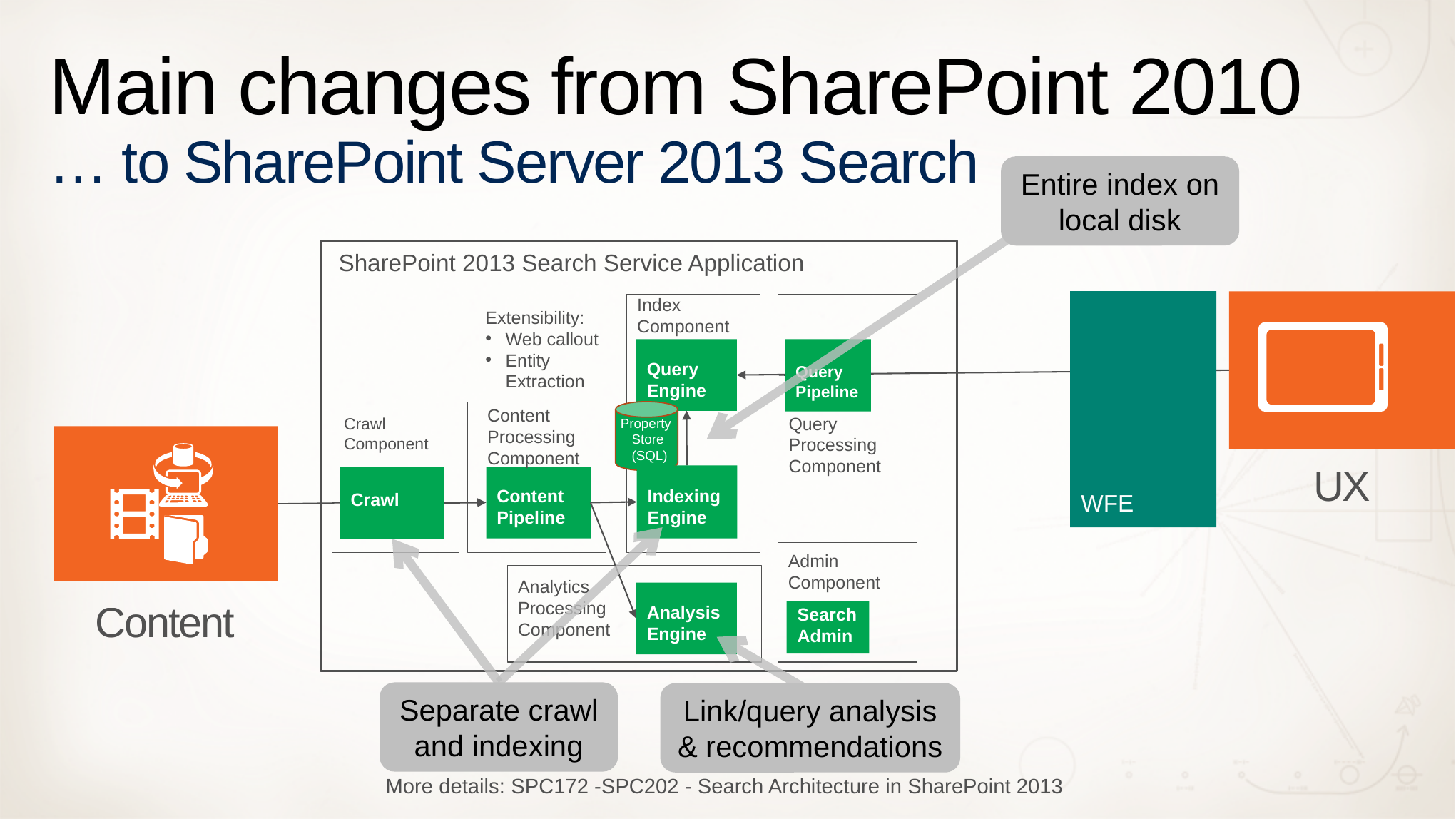

# Main changes from SharePoint 2010 … to SharePoint Server 2013 Search
Entire index on local disk
SharePoint 2013 Search Service Application

Index Component

UX
WFE

Extensibility:
Web callout
Entity Extraction
Query Engine
Query Pipeline

Property
   Store
   (SQL)

Crawl
Component
Content Processing
Component
Query Processing
Component

Content
Indexing Engine
Crawl

Content Pipeline
Separate crawl and indexing

Admin Component

Analytics
Processing
Component
Analysis Engine
Search Admin
Link/query analysis & recommendations
More details: SPC172 -SPC202 - Search Architecture in SharePoint 2013